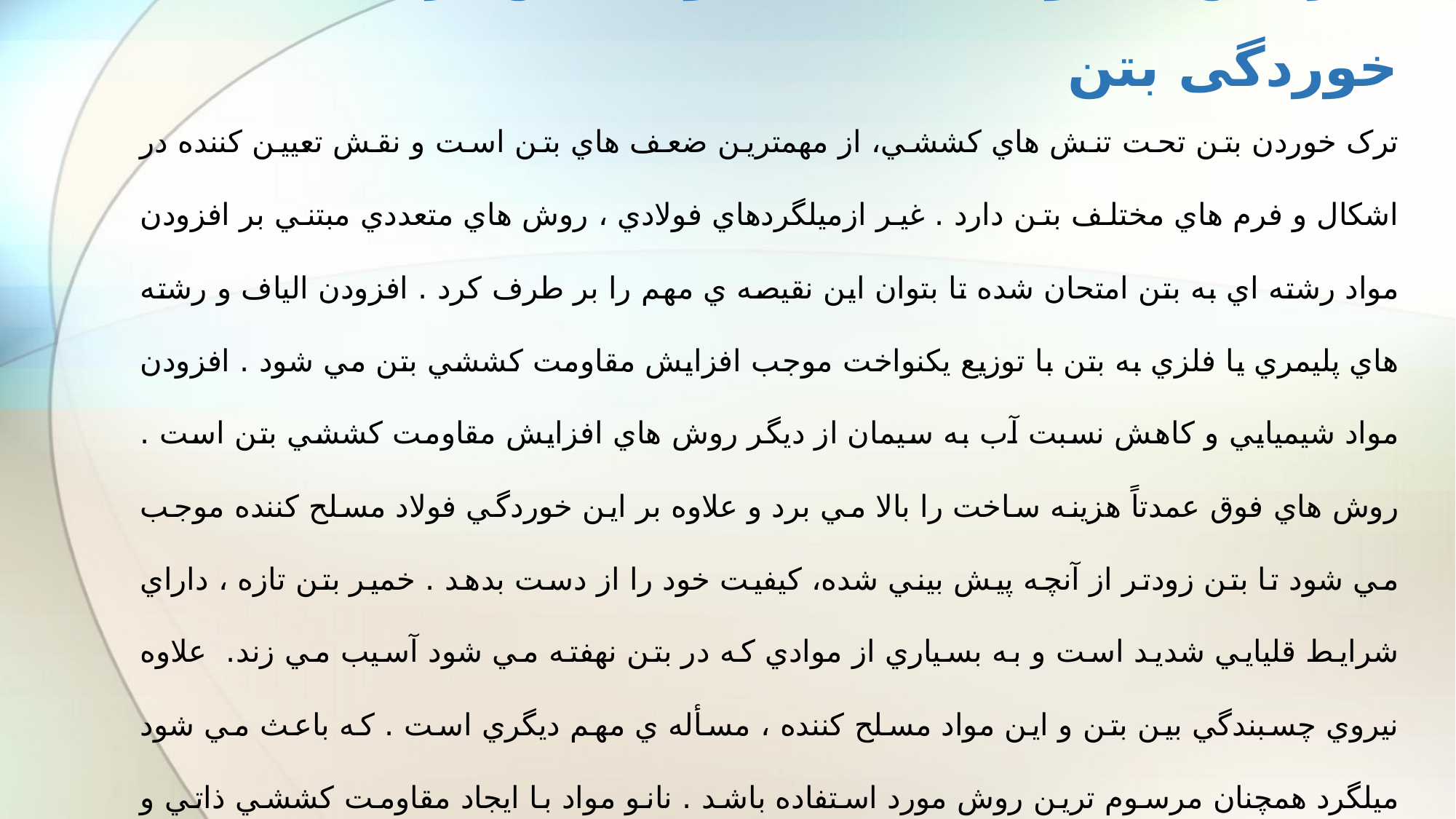

# افزایش مقاومت کششی و کاهش ترک خوردگی بتن
ترک خوردن بتن تحت تنش هاي كششي، از مهمترين ضعف هاي بتن است و نقش تعيين كننده در اشكال و فرم هاي مختلف بتن دارد . غير ازميلگردهاي فولادي ، روش هاي متعددي مبتني بر افزودن مواد رشته اي به بتن امتحان شده تا بتوان اين نقيصه ي مهم را بر طرف كرد . افزودن الياف و رشته هاي پليمري يا فلزي به بتن با توزيع يكنواخت موجب افزايش مقاومت كششي بتن مي شود . افزودن مواد شيميايي و كاهش نسبت آب به سيمان از ديگر روش هاي افزايش مقاومت كششي بتن است . روش هاي فوق عمدتاً هزينه ساخت را بالا مي برد و علاوه بر اين خوردگي فولاد مسلح كننده موجب مي شود تا بتن زودتر از آنچه پيش بيني شده، كيفيت خود را از دست بدهد . خمير بتن تازه ، داراي شرايط قليايي شديد است و به بسياري از موادي كه در بتن نهفته مي شود آسيب مي زند.  علاوه نيروي چسبندگي بين بتن و اين مواد مسلح كننده ، مسأله ي مهم ديگري است . كه باعث مي شود ميلگرد همچنان مرسوم ترين روش مورد استفاده باشد . نانو مواد با ايجاد مقاومت كششي ذاتي و اساسي در بتن، نه به صورت ماده افزودني ، اين ويژگي بتن را بهبود مي دهند . نگرش مبتني بر ساخت بتن به صورت خود درمان كننده و يا خود مرمت كننده بر اساس توزيع ذرات يا لوله هايي به شكل كپسول، حاوي موادي كه با ق رار گرفتن در معرض يك كاتاليزور سخت مي شود، باعث ترميم ترک هاي ريز به وجود آمده و جلوگيري از گسترش آنها مي شود.